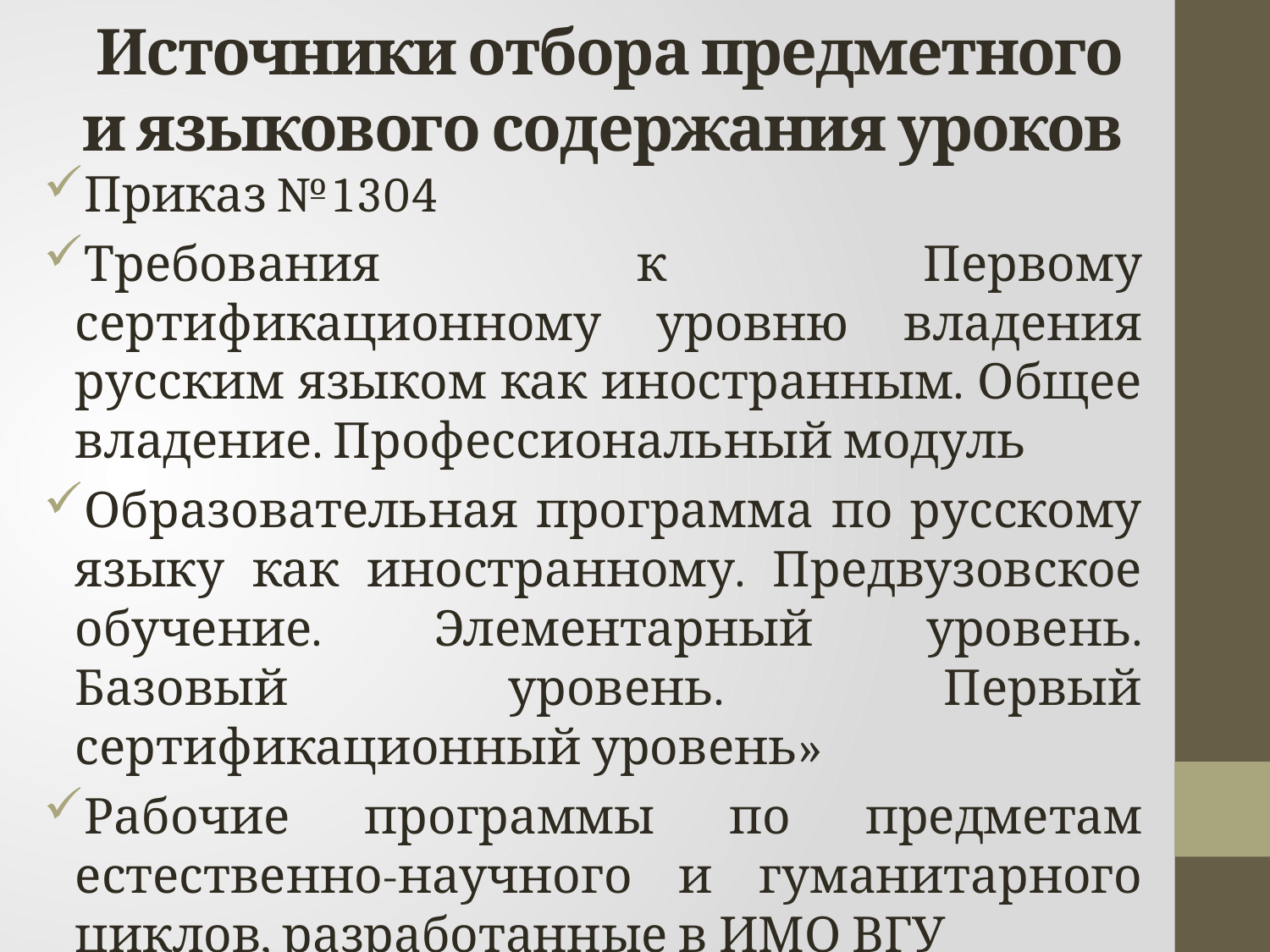

# Источники отбора предметного и языкового содержания уроков
Приказ №1304
Требования к Первому сертификационному уровню владения русским языком как иностранным. Общее владение. Профессиональный модуль
Образовательная программа по русскому языку как иностранному. Предвузовское обучение. Элементарный уровень. Базовый уровень. Первый сертификационный уровень»
Рабочие программы по предметам естественно-научного и гуманитарного циклов, разработанные в ИМО ВГУ